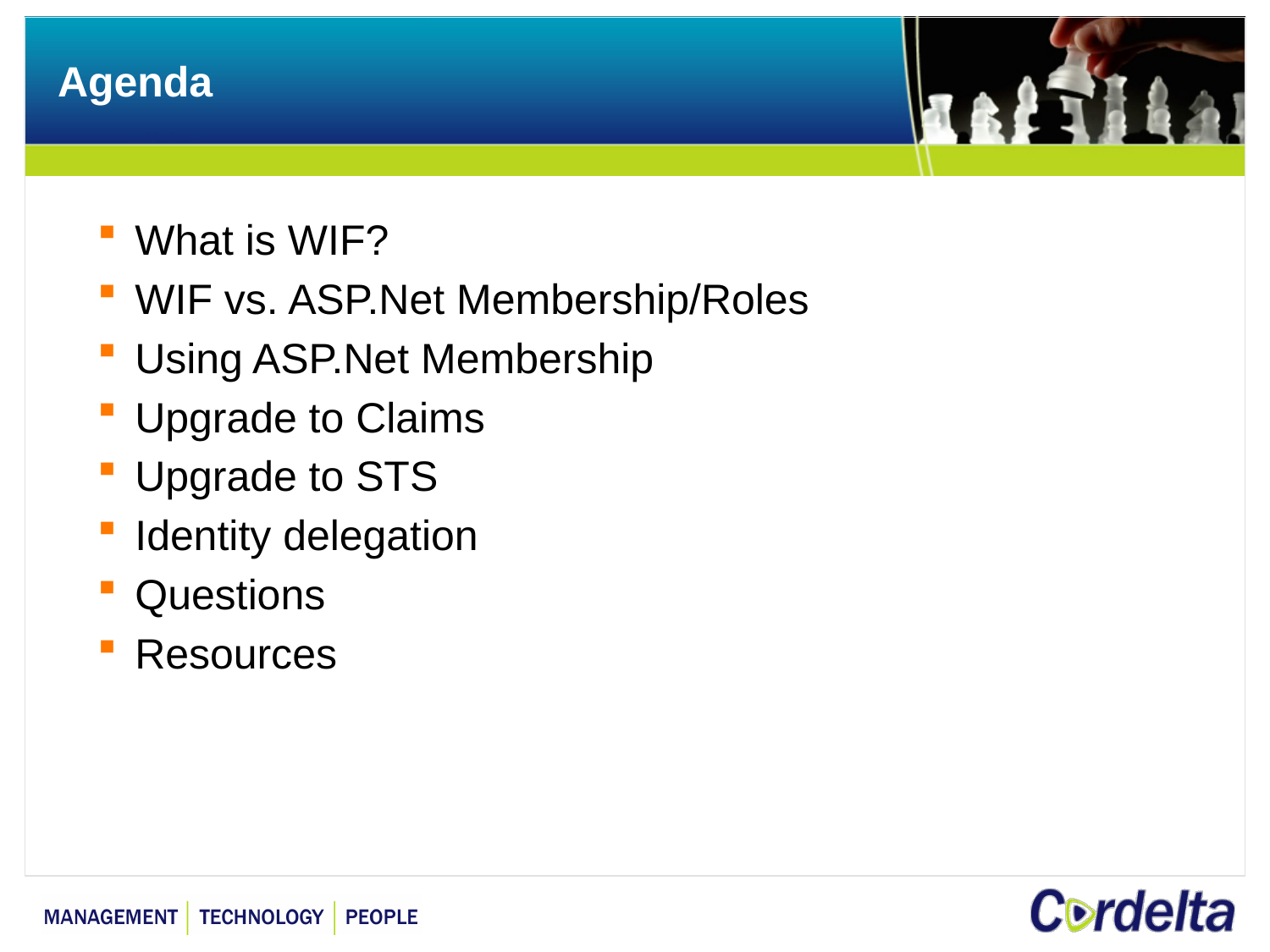

# Agenda
What is WIF?
WIF vs. ASP.Net Membership/Roles
Using ASP.Net Membership
Upgrade to Claims
Upgrade to STS
Identity delegation
Questions
Resources